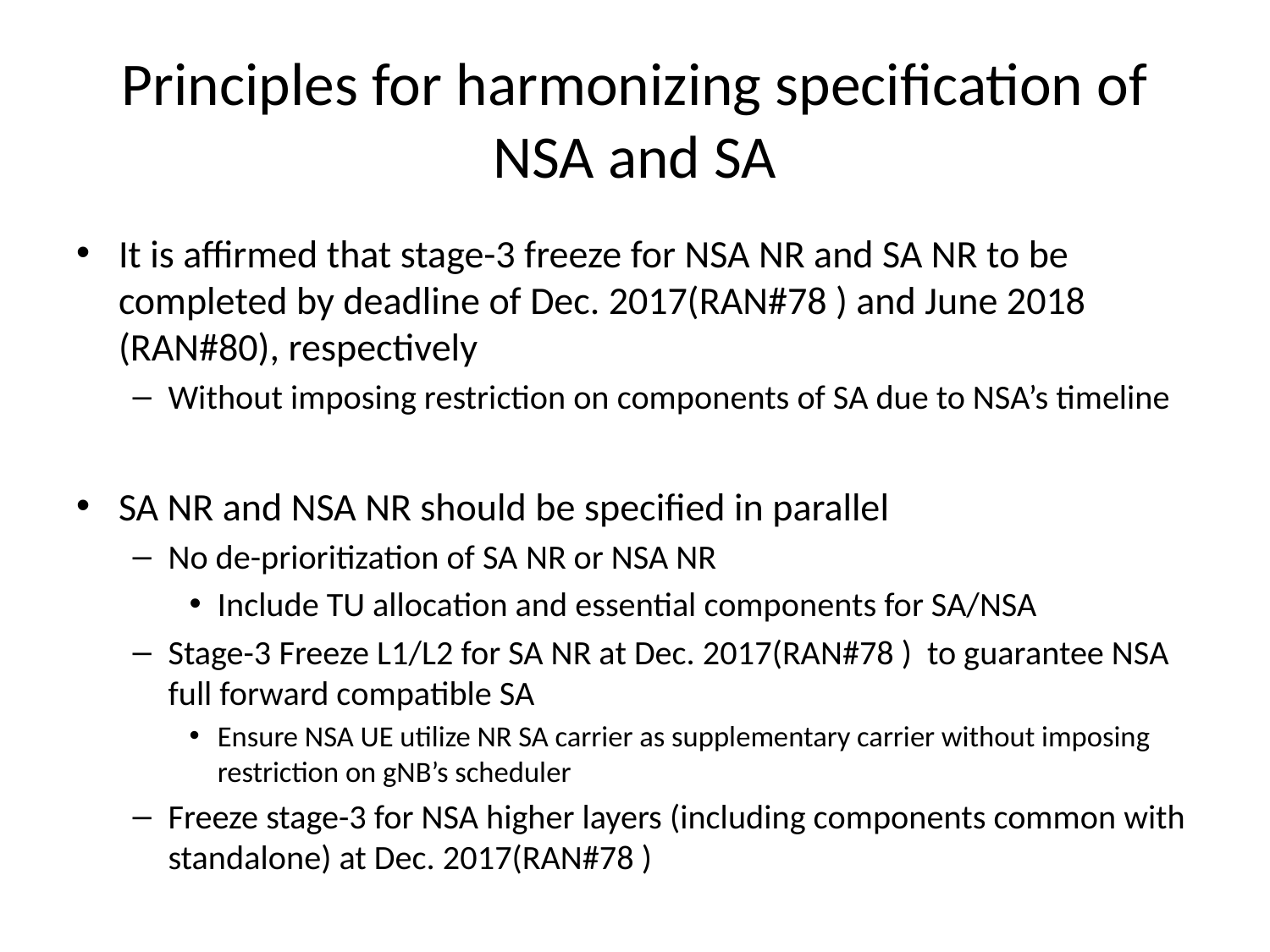

# Principles for harmonizing specification of NSA and SA
It is affirmed that stage-3 freeze for NSA NR and SA NR to be completed by deadline of Dec. 2017(RAN#78 ) and June 2018 (RAN#80), respectively
Without imposing restriction on components of SA due to NSA’s timeline

SA NR and NSA NR should be specified in parallel
No de-prioritization of SA NR or NSA NR
Include TU allocation and essential components for SA/NSA
Stage-3 Freeze L1/L2 for SA NR at Dec. 2017(RAN#78 )  to guarantee NSA full forward compatible SA
Ensure NSA UE utilize NR SA carrier as supplementary carrier without imposing restriction on gNB’s scheduler
Freeze stage-3 for NSA higher layers (including components common with standalone) at Dec. 2017(RAN#78 )